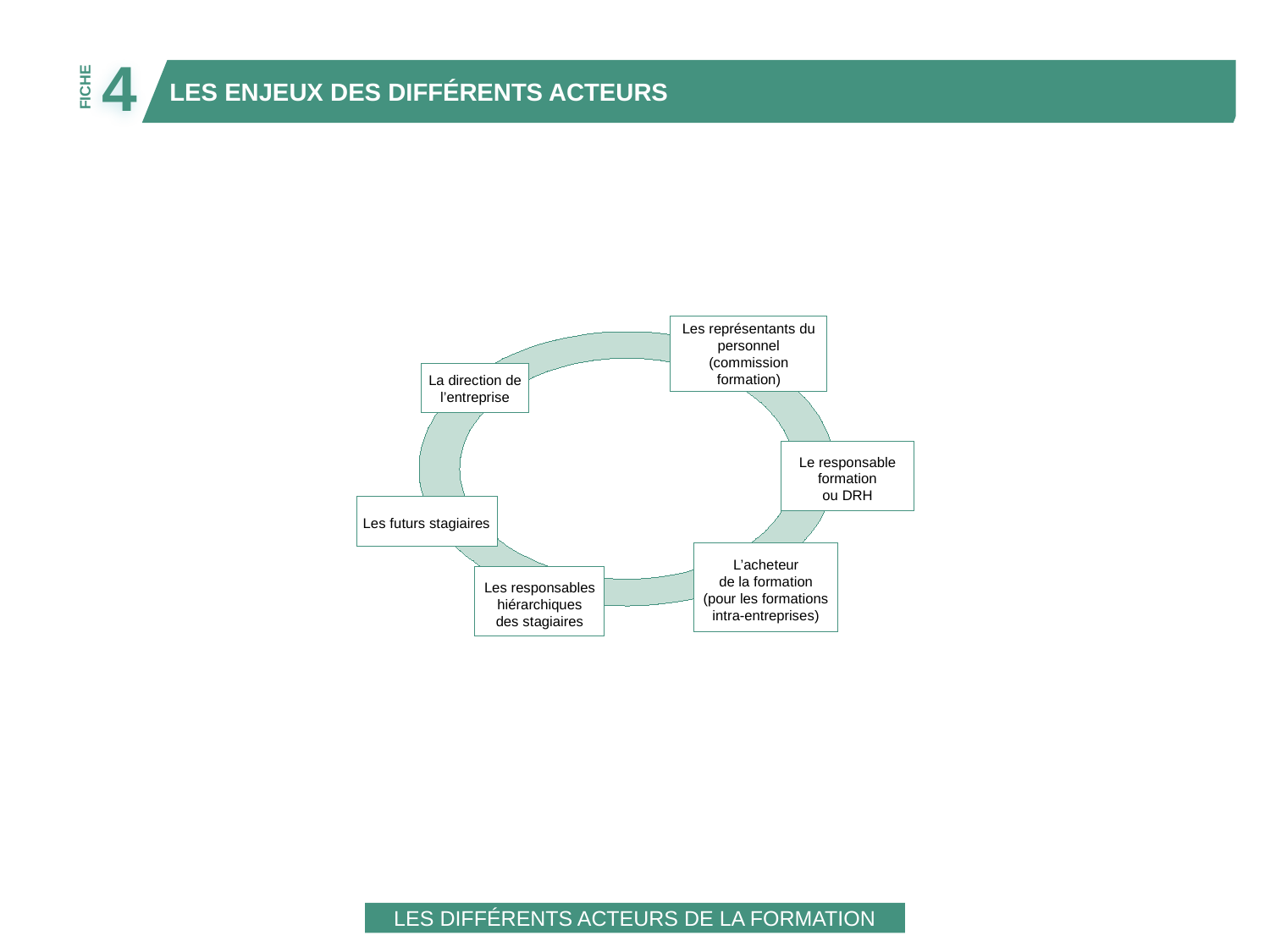

4

LES ENJEUX DES DIFFÉRENTS ACTEURS
FICHE

Les représentants du
personnel
(commission
formation)

La direction de
l’entreprise

Le responsable
formation
ou DRH

Les futurs stagiaires

L’acheteur
de la formation
(pour les formations
intra-entreprises)

Les responsables
hiérarchiques
des stagiaires
LES DIFFÉRENTS ACTEURS DE LA FORMATION